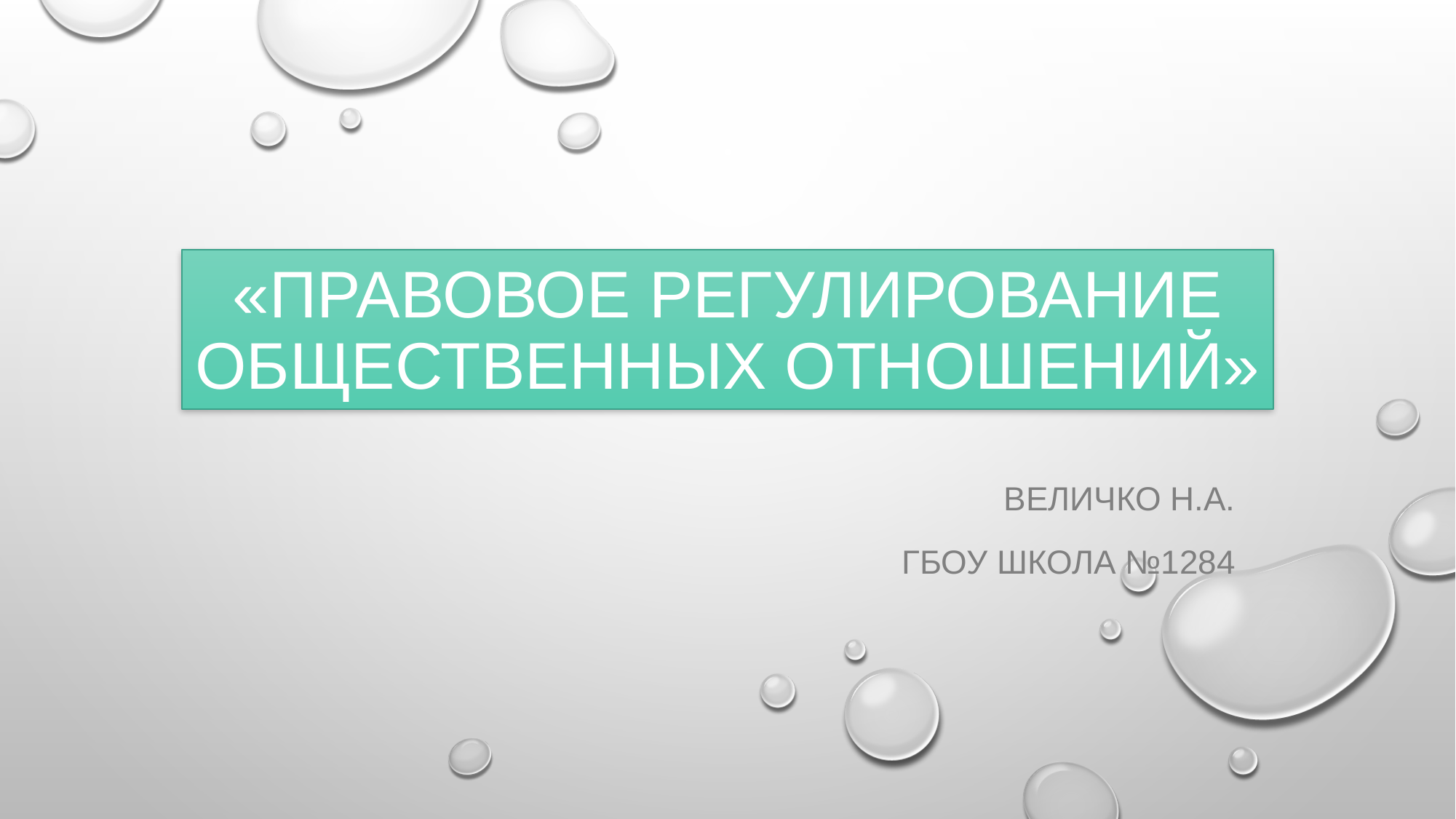

# «Правовое регулирование общественных отношений»
Величко Н.А.
ГБОУ школа №1284